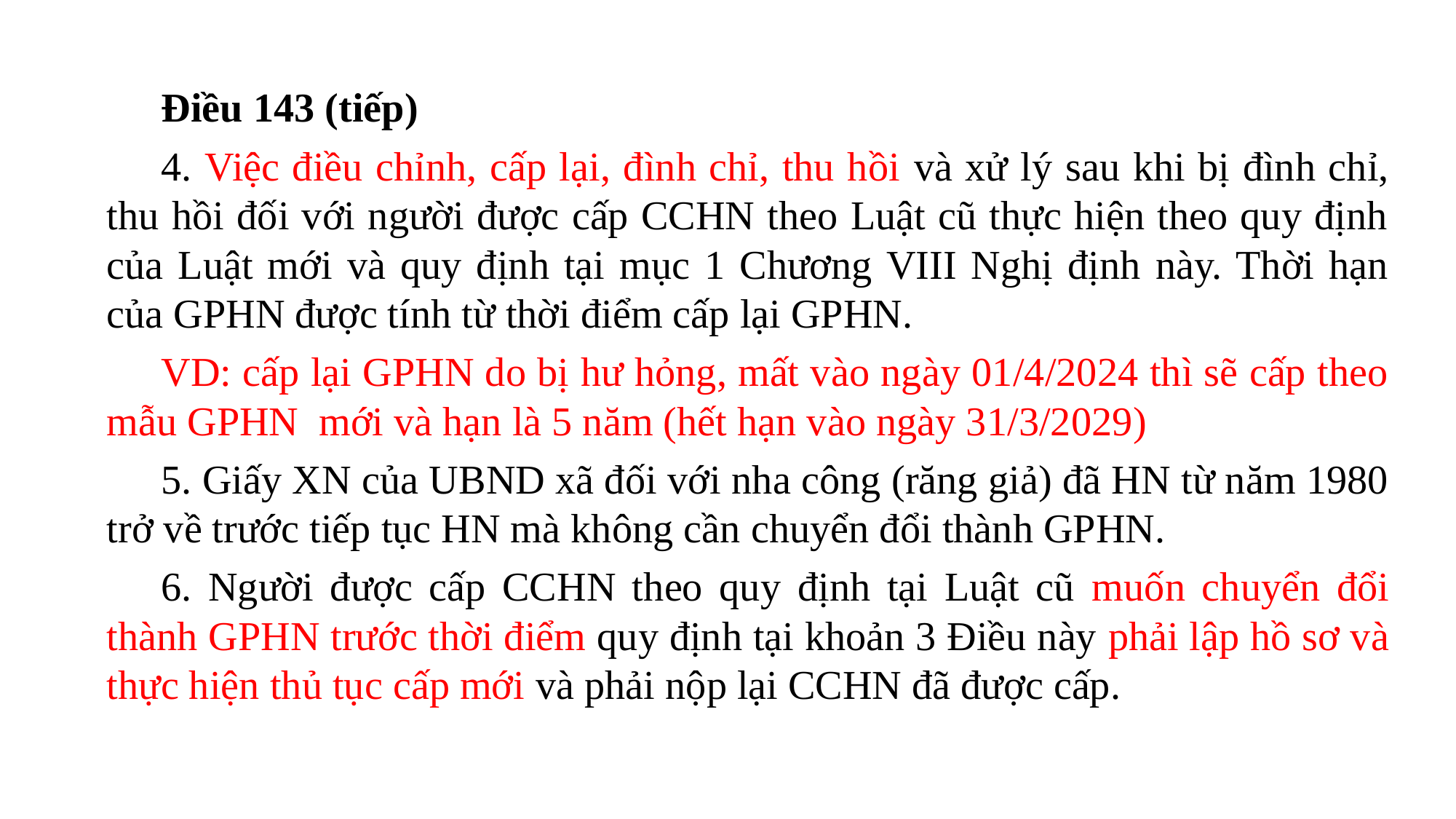

Điều 143 (tiếp)
4. Việc điều chỉnh, cấp lại, đình chỉ, thu hồi và xử lý sau khi bị đình chỉ, thu hồi đối với người được cấp CCHN theo Luật cũ thực hiện theo quy định của Luật mới và quy định tại mục 1 Chương VIII Nghị định này. Thời hạn của GPHN được tính từ thời điểm cấp lại GPHN.
VD: cấp lại GPHN do bị hư hỏng, mất vào ngày 01/4/2024 thì sẽ cấp theo mẫu GPHN  mới và hạn là 5 năm (hết hạn vào ngày 31/3/2029)
5. Giấy XN của UBND xã đối với nha công (răng giả) đã HN từ năm 1980 trở về trước tiếp tục HN mà không cần chuyển đổi thành GPHN.
6. Người được cấp CCHN theo quy định tại Luật cũ muốn chuyển đổi thành GPHN trước thời điểm quy định tại khoản 3 Điều này phải lập hồ sơ và thực hiện thủ tục cấp mới và phải nộp lại CCHN đã được cấp.